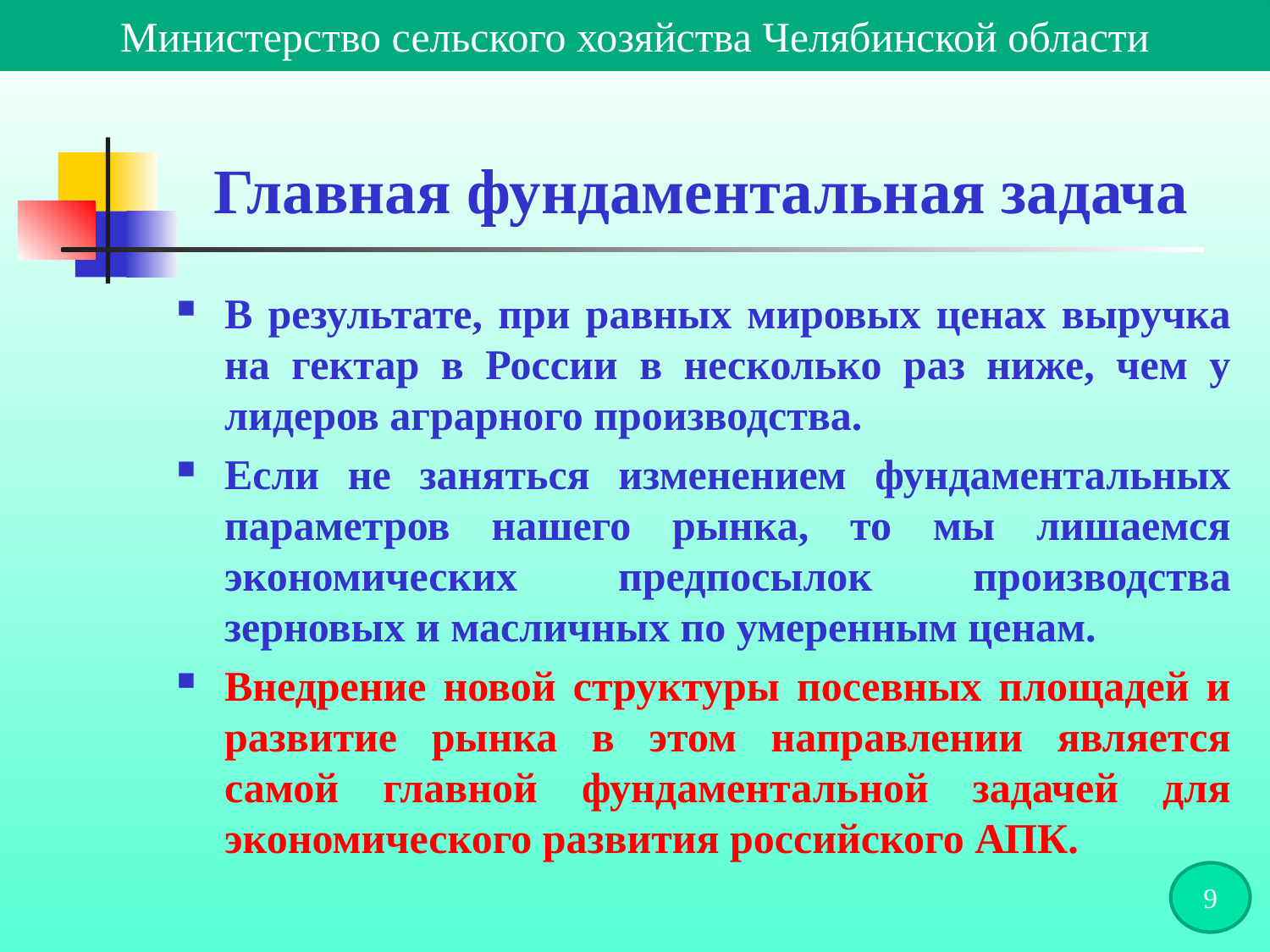

Главная фундаментальная задача
Министерство сельского хозяйства Челябинской области
В результате, при равных мировых ценах выручка на гектар в России в несколько раз ниже, чем у лидеров аграрного производства.
Если не заняться изменением фундаментальных параметров нашего рынка, то мы лишаемся экономических предпосылок производства зерновых и масличных по умеренным ценам.
Внедрение новой структуры посевных площадей и развитие рынка в этом направлении является самой главной фундаментальной задачей для экономического развития российского АПК.
9